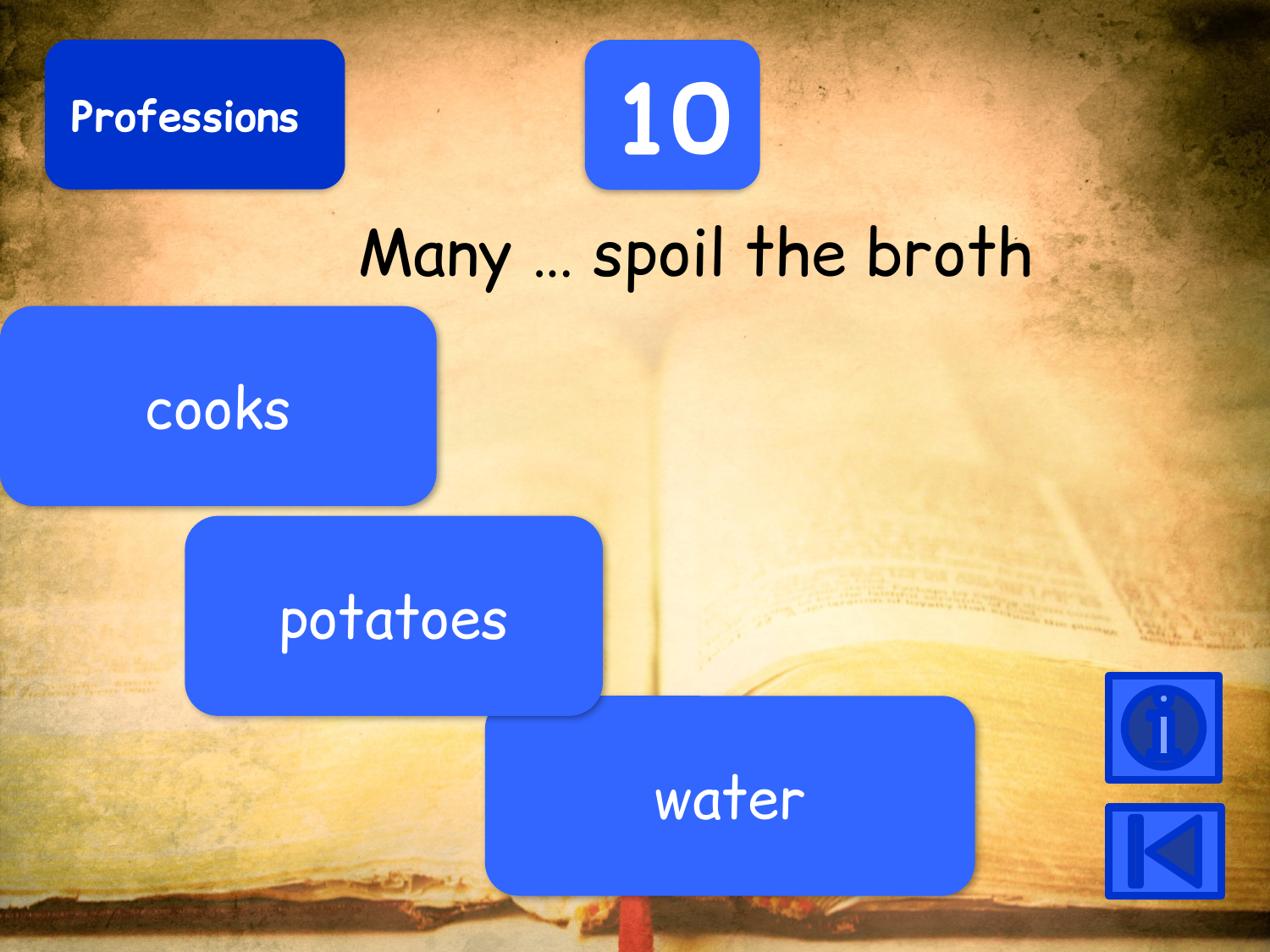

Professions
10
Many … spoil the broth
cooks
potatoes

water